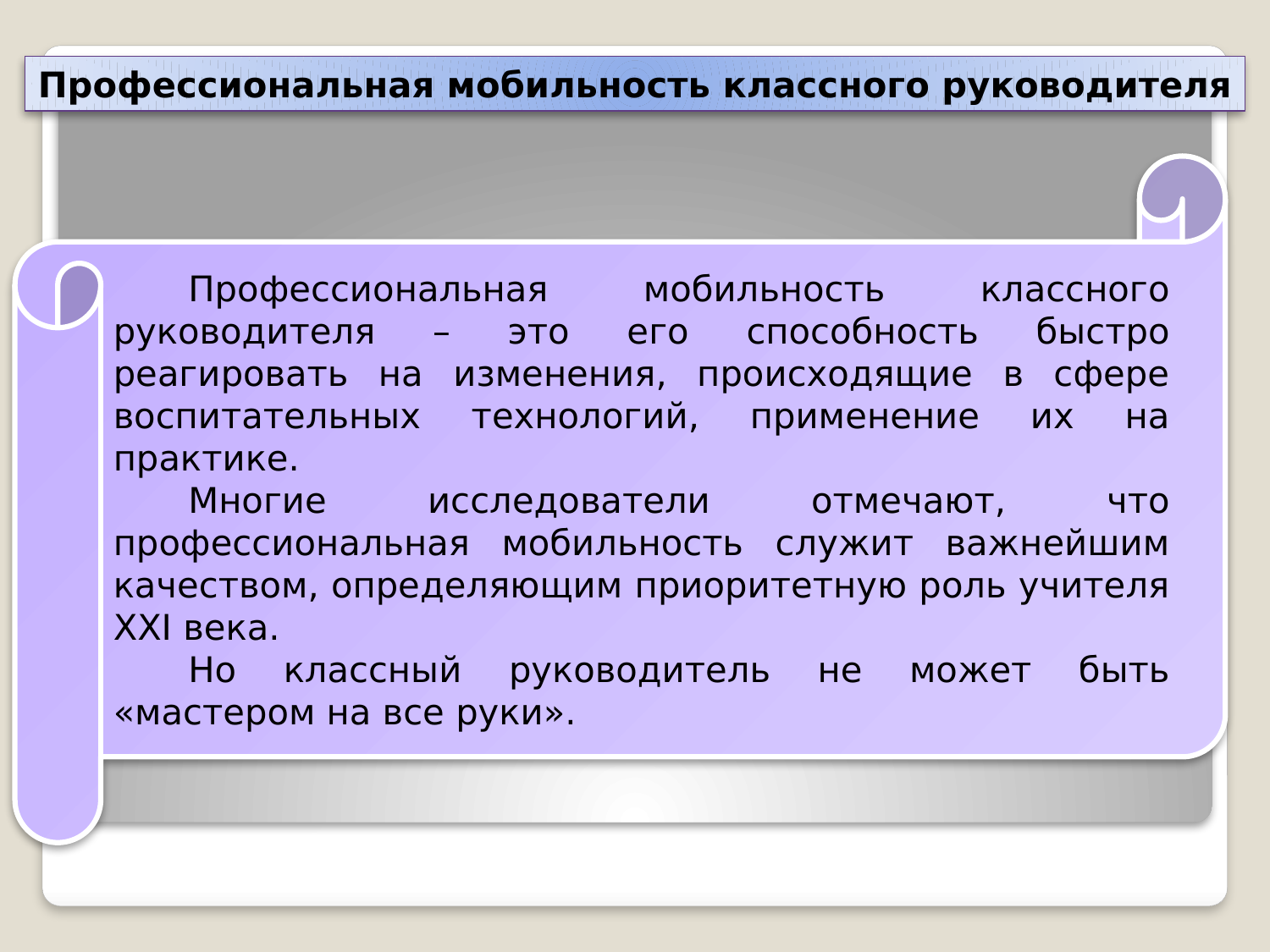

Профессиональная мобильность классного руководителя
Профессиональная мобильность классного руководителя – это его способность быстро реагировать на изменения, происходящие в сфере воспитательных технологий, применение их на практике.
Многие исследователи отмечают, что профессиональная мобильность служит важнейшим качеством, определяющим приоритетную роль учителя XXI века.
Но классный руководитель не может быть «мастером на все руки».